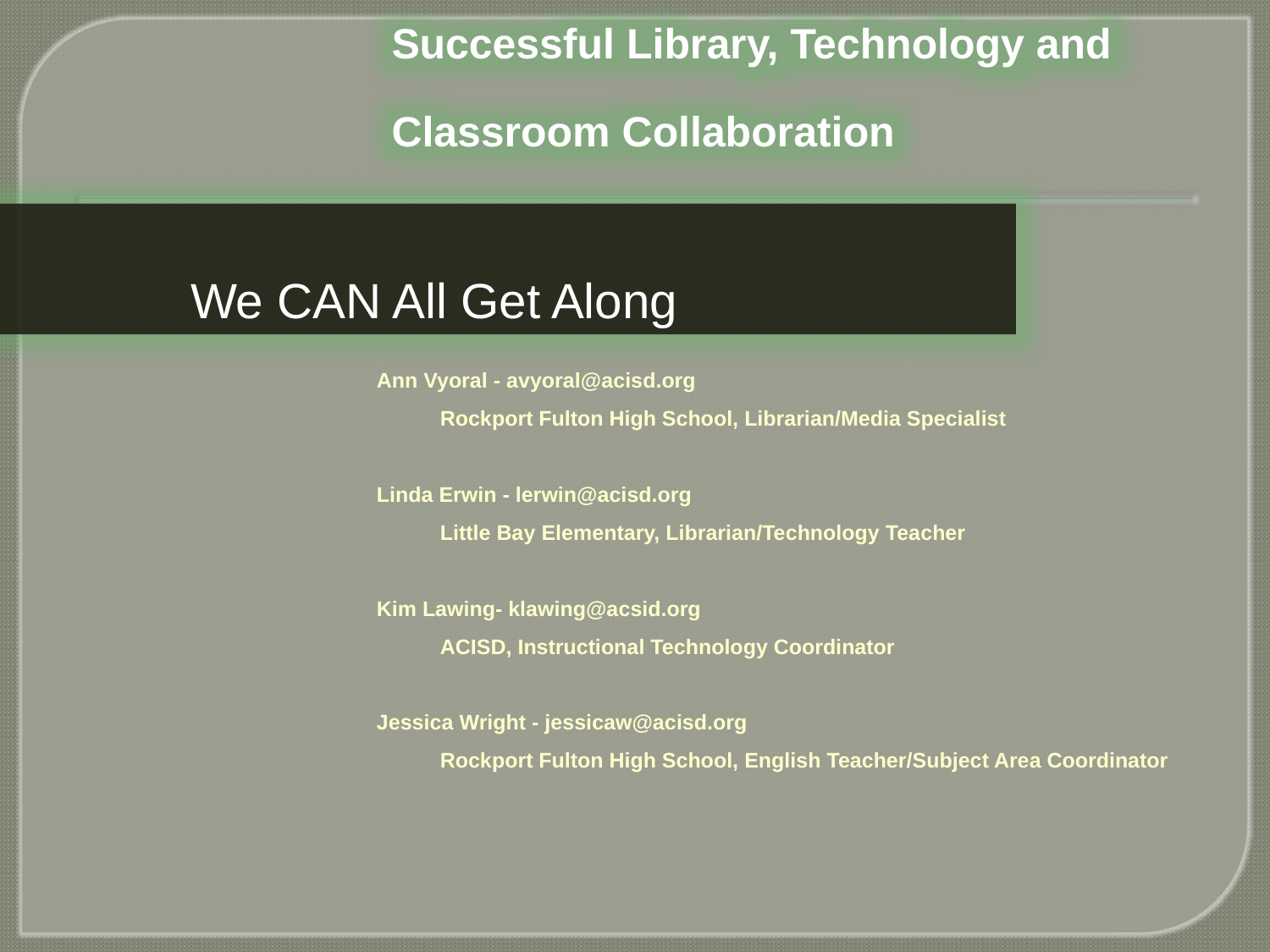

Successful Library, Technology and Classroom Collaboration
	We CAN All Get Along

Ann Vyoral - avyoral@acisd.org
Rockport Fulton High School, Librarian/Media Specialist

Linda Erwin - lerwin@acisd.org
Little Bay Elementary, Librarian/Technology Teacher
Kim Lawing- klawing@acsid.org
ACISD, Instructional Technology Coordinator
Jessica Wright - jessicaw@acisd.org
Rockport Fulton High School, English Teacher/Subject Area Coordinator